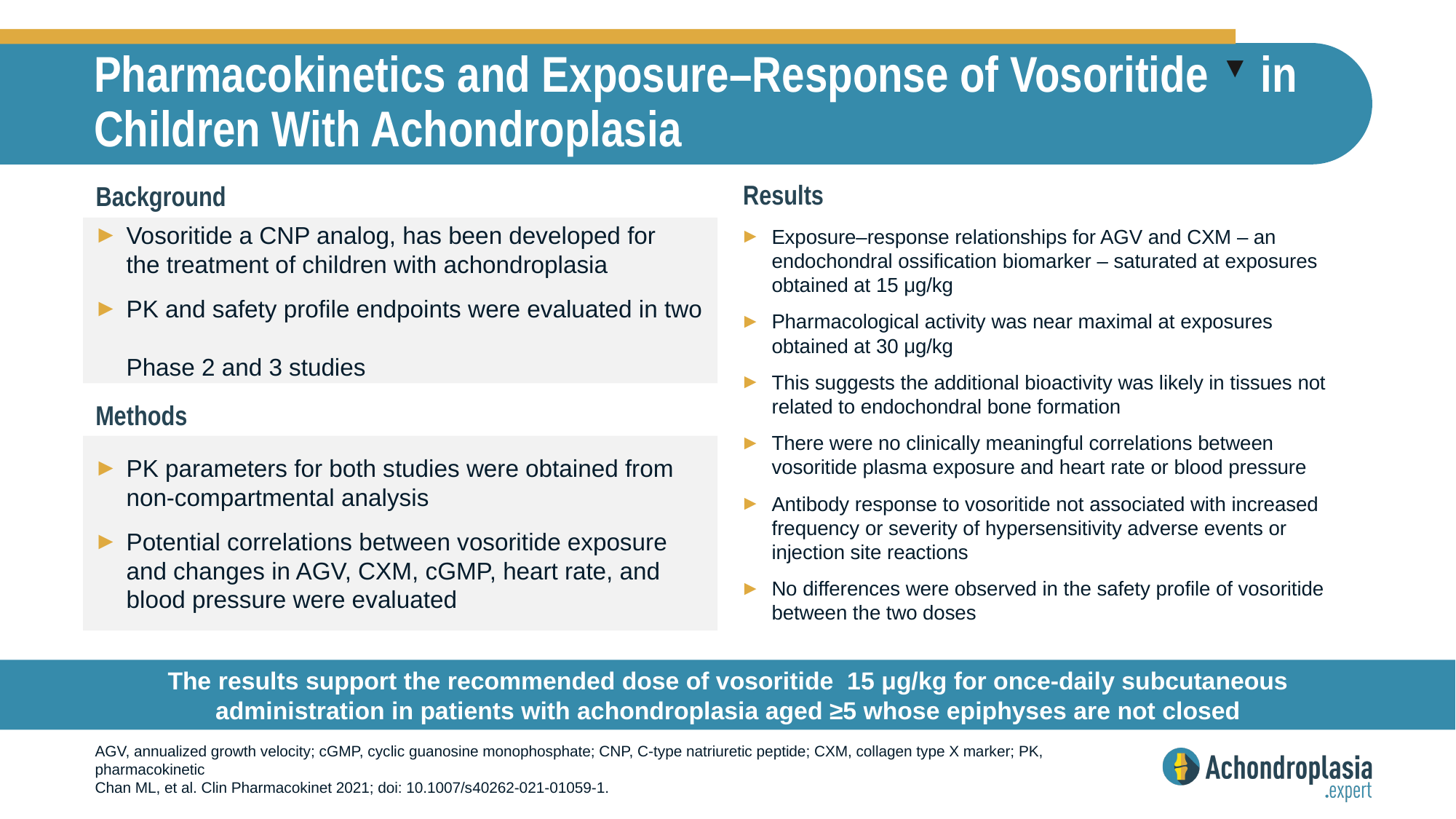

# Pharmacokinetics and Exposure–Response of Vosoritide ▼ in Children With Achondroplasia
Exposure–response relationships for AGV and CXM – an endochondral ossification biomarker – saturated at exposures obtained at 15 μg/kg
Pharmacological activity was near maximal at exposures obtained at 30 μg/kg
This suggests the additional bioactivity was likely in tissues not related to endochondral bone formation
There were no clinically meaningful correlations between vosoritide plasma exposure and heart rate or blood pressure
Antibody response to vosoritide not associated with increased frequency or severity of hypersensitivity adverse events or injection site reactions
No differences were observed in the safety profile of vosoritide between the two doses
Vosoritide a CNP analog, has been developed for
the treatment of children with achondroplasia
PK and safety profile endpoints were evaluated in two
Phase 2 and 3 studies
PK parameters for both studies were obtained from non-compartmental analysis
Potential correlations between vosoritide exposure and changes in AGV, CXM, cGMP, heart rate, and blood pressure were evaluated
The results support the recommended dose of vosoritide  15 μg/kg for once-daily subcutaneous administration in patients with achondroplasia aged ≥5 whose epiphyses are not closed
AGV, annualized growth velocity; cGMP, cyclic guanosine monophosphate; CNP, C-type natriuretic peptide; CXM, collagen type X marker; PK, pharmacokinetic
Chan ML, et al. Clin Pharmacokinet 2021; doi: 10.1007/s40262-021-01059-1.